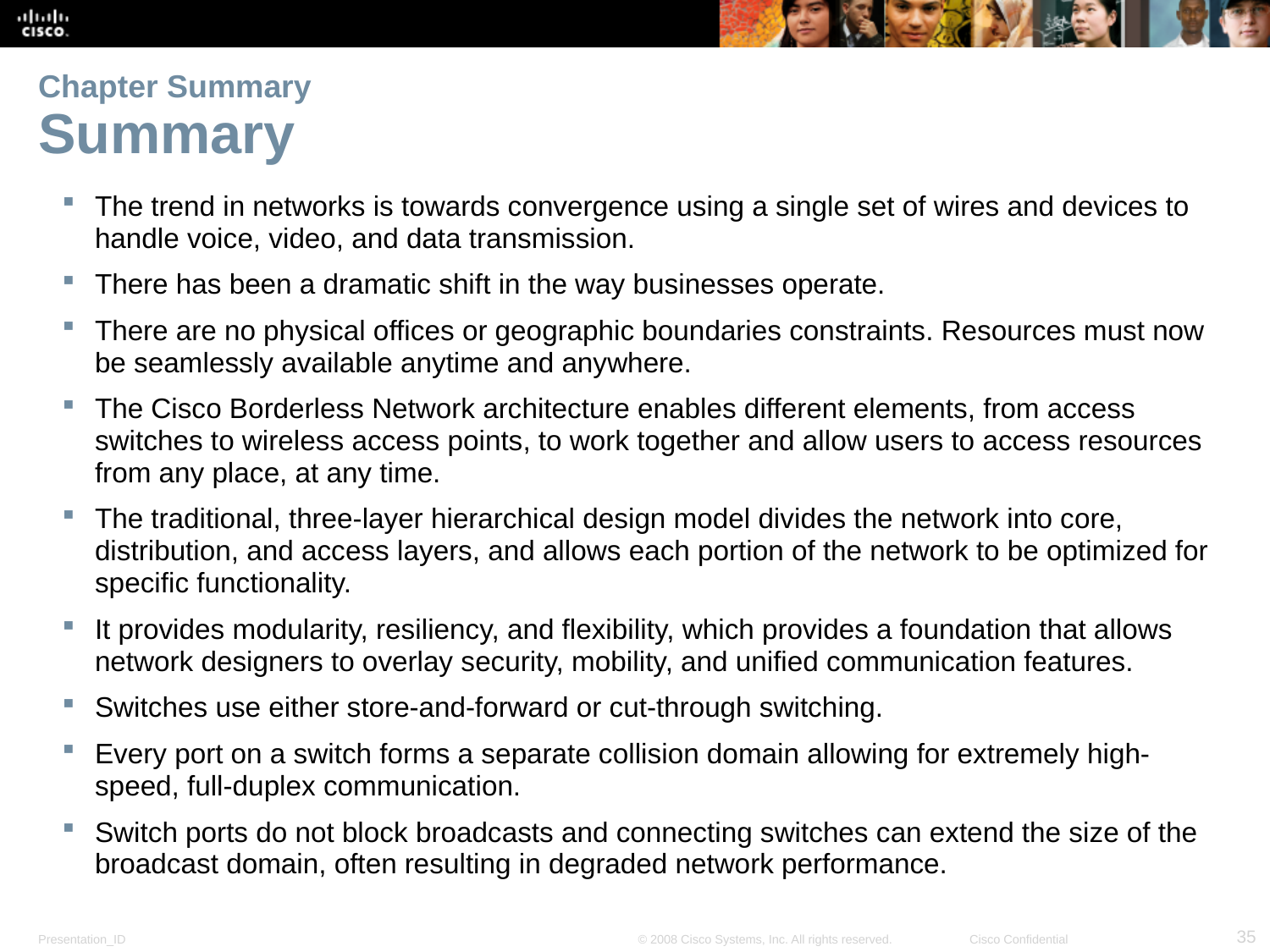

# Chapter Summary Summary
The trend in networks is towards convergence using a single set of wires and devices to handle voice, video, and data transmission.
There has been a dramatic shift in the way businesses operate.
There are no physical offices or geographic boundaries constraints. Resources must now be seamlessly available anytime and anywhere.
The Cisco Borderless Network architecture enables different elements, from access switches to wireless access points, to work together and allow users to access resources from any place, at any time.
The traditional, three-layer hierarchical design model divides the network into core, distribution, and access layers, and allows each portion of the network to be optimized for specific functionality.
It provides modularity, resiliency, and flexibility, which provides a foundation that allows network designers to overlay security, mobility, and unified communication features.
Switches use either store-and-forward or cut-through switching.
Every port on a switch forms a separate collision domain allowing for extremely high-speed, full-duplex communication.
Switch ports do not block broadcasts and connecting switches can extend the size of the broadcast domain, often resulting in degraded network performance.